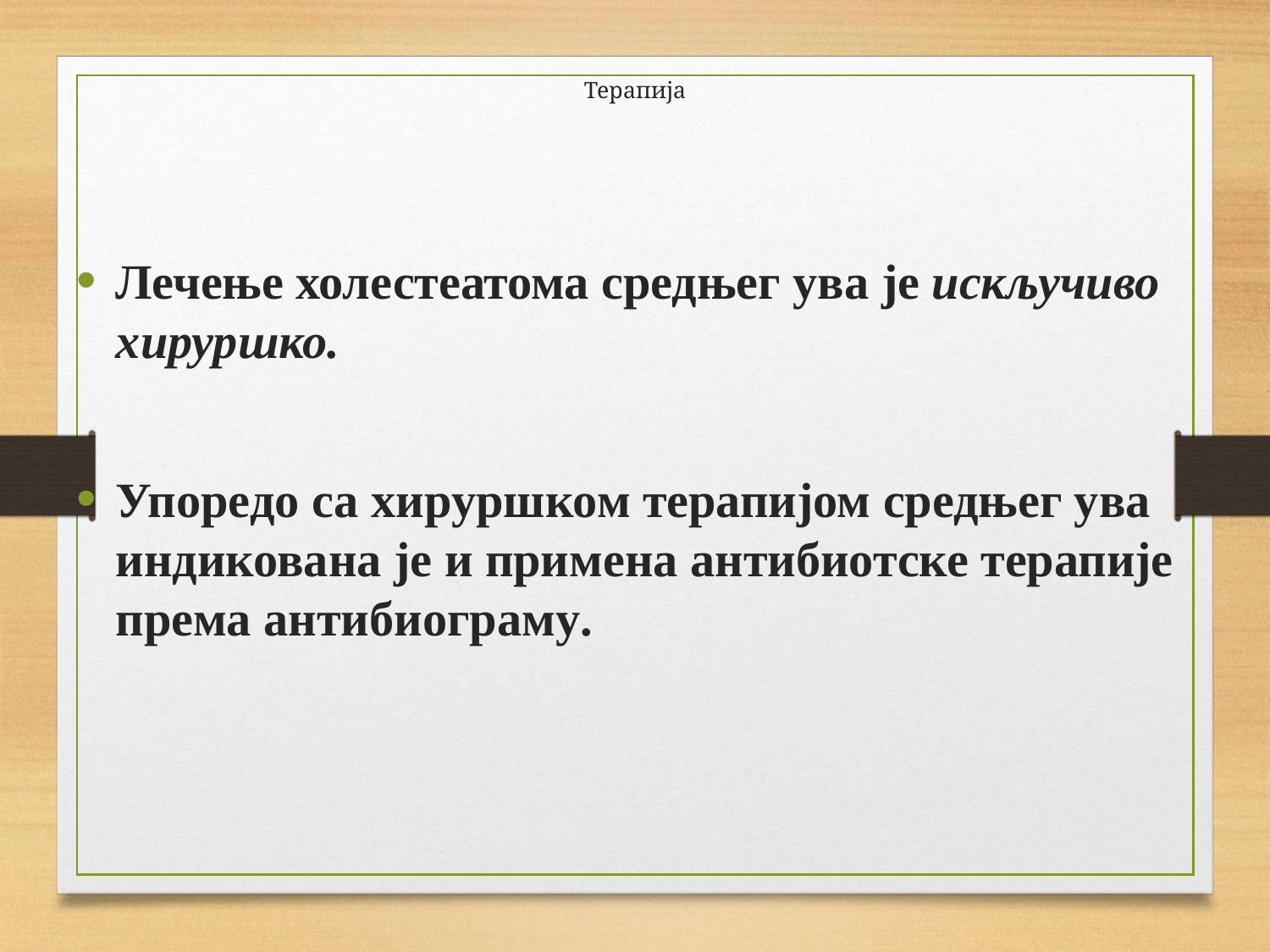

# Терапија
Лечење холестеатома средњег ува је искључиво хируршко.

Упоредо са хируршком терапијом средњег ува индикована је и примена антибиотске терапије према антибиограму.